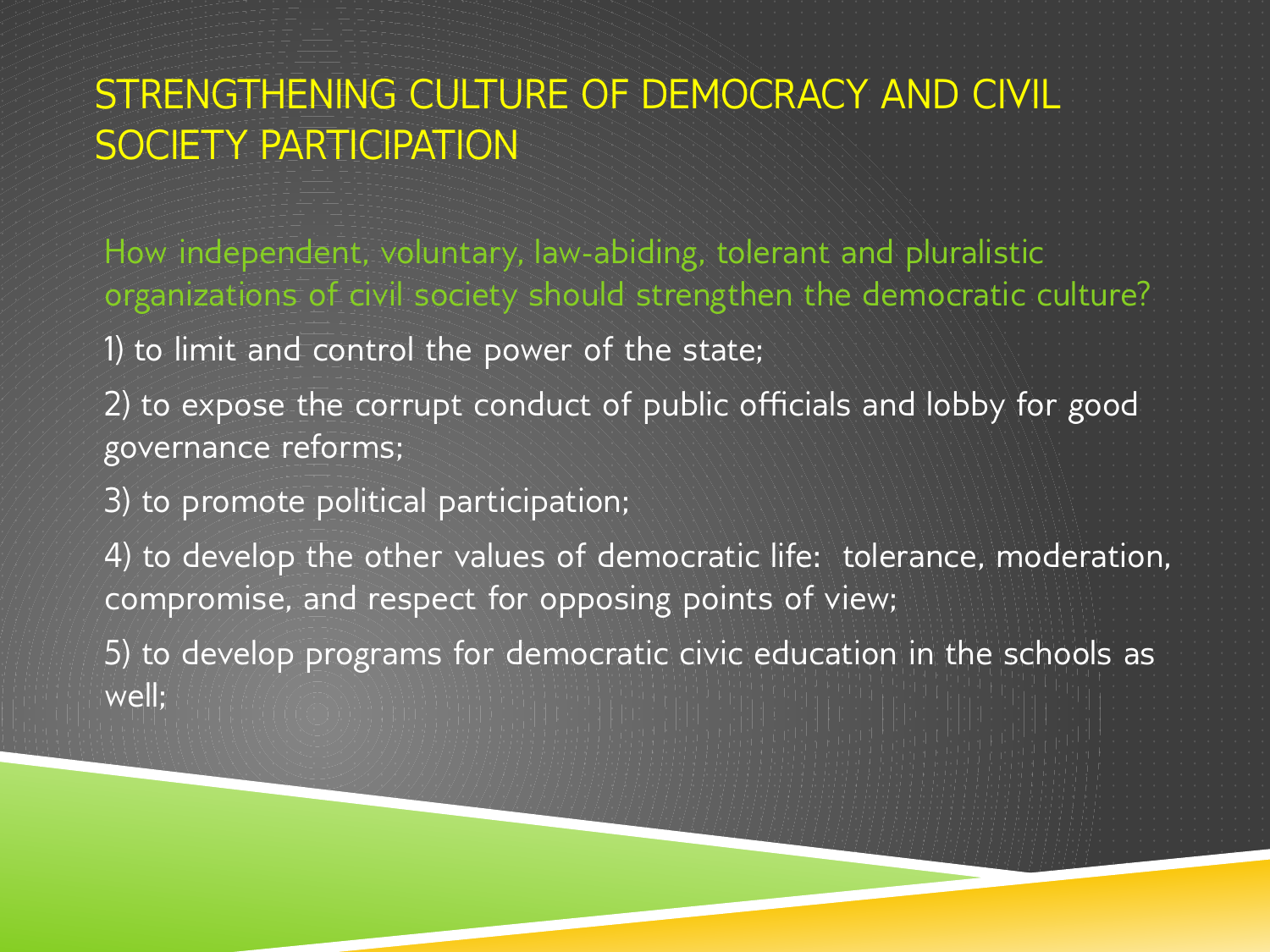

# Strengthening Culture of Democracy and Civil Society PARTICIPATION
How independent, voluntary, law-abiding, tolerant and pluralistic organizations of civil society should strengthen the democratic culture?
1) to limit and control the power of the state;
2) to expose the corrupt conduct of public officials and lobby for good governance reforms;
3) to promote political participation;
4) to develop the other values of democratic life:  tolerance, moderation, compromise, and respect for opposing points of view;
5) to develop programs for democratic civic education in the schools as well;